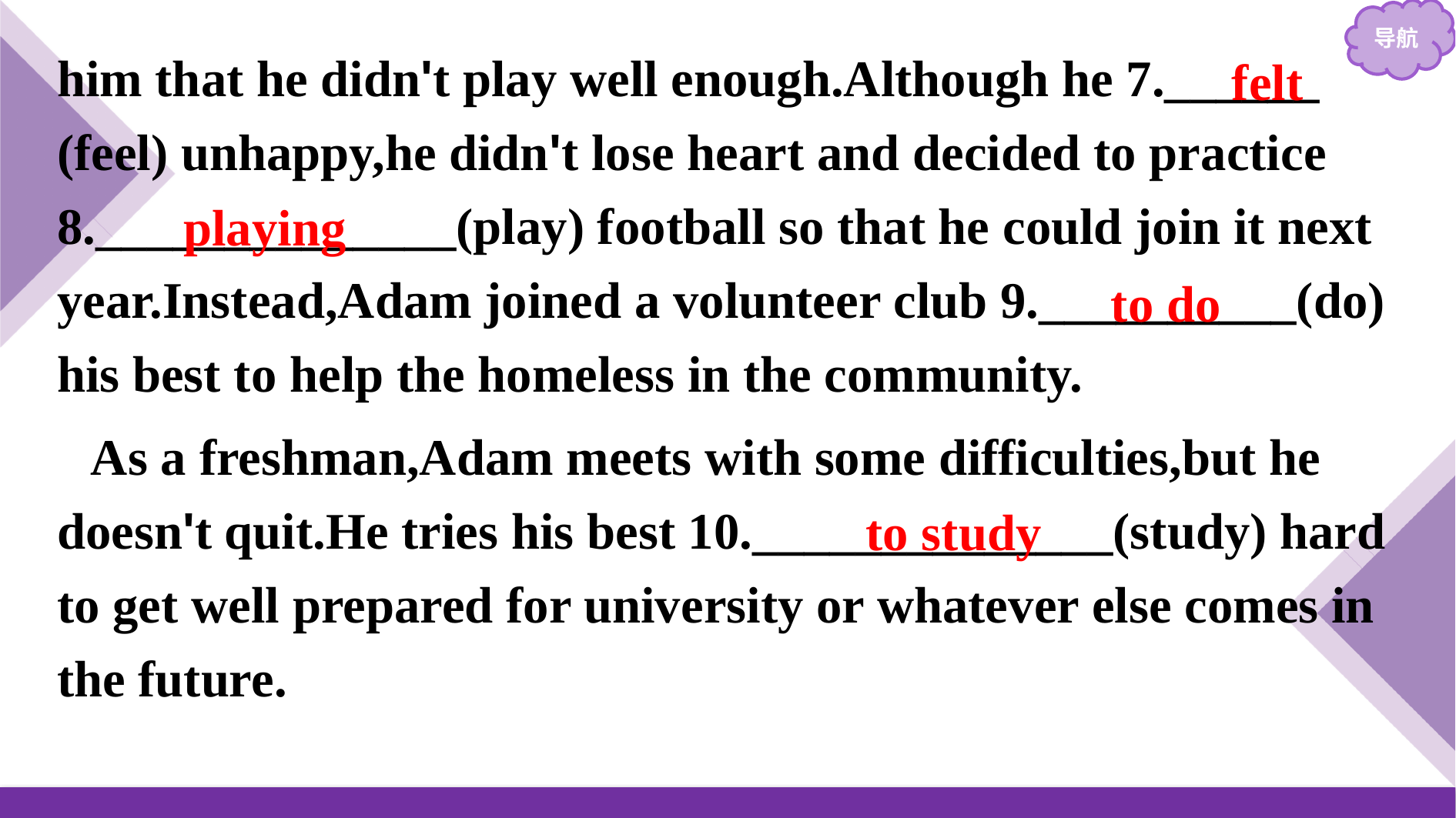

him that he didn't play well enough.Although he 7.______ (feel) unhappy,he didn't lose heart and decided to practice 8.______________(play) football so that he could join it next year.Instead,Adam joined a volunteer club 9.__________(do) his best to help the homeless in the community.
felt
playing
to do
As a freshman,Adam meets with some difficulties,but he doesn't quit.He tries his best 10.______________(study) hard to get well prepared for university or whatever else comes in the future.
to study